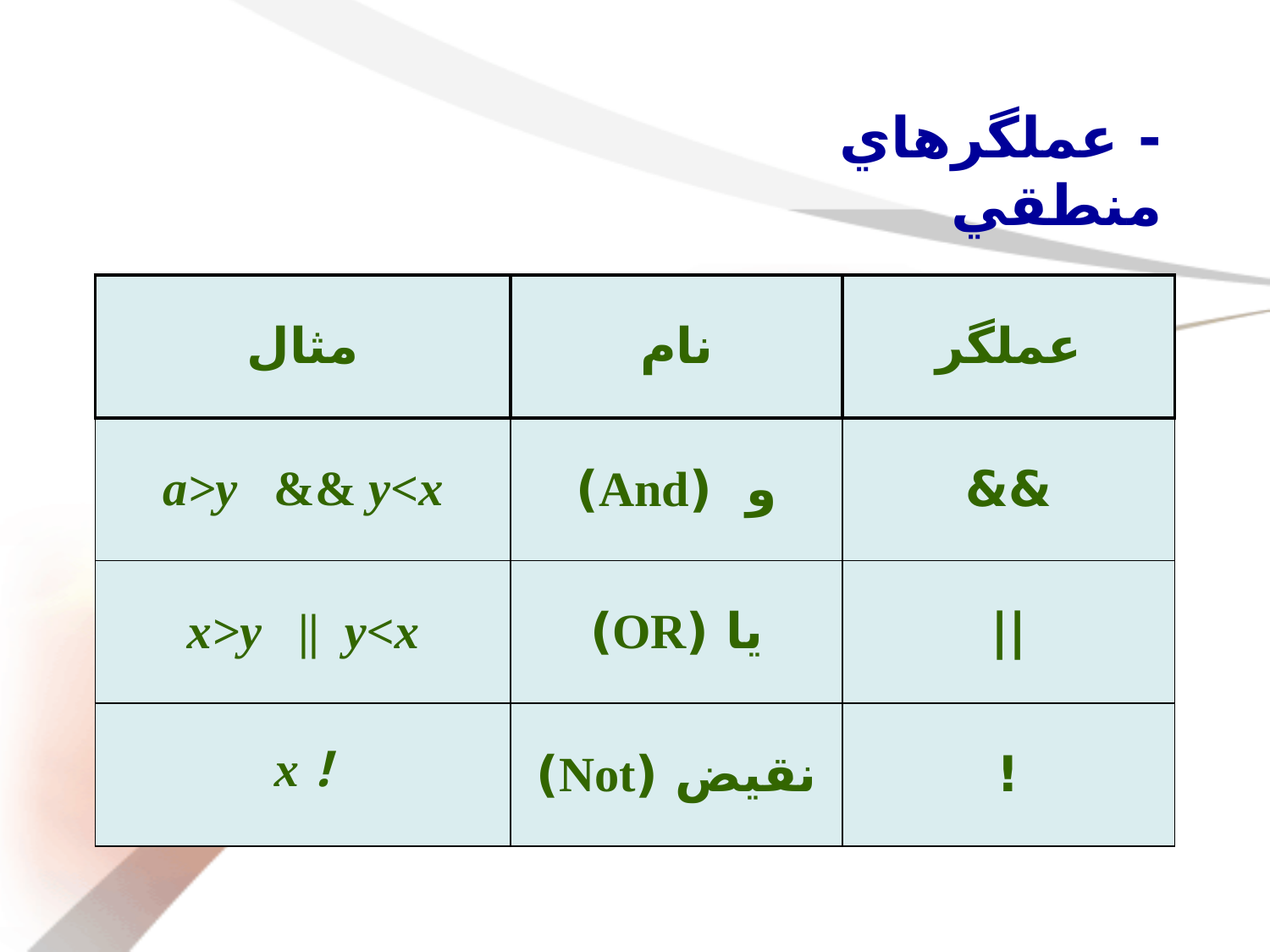

- عملگرهاي منطقي
| مثال | نام | عملگر |
| --- | --- | --- |
| a>y && y<x | و (And) | && |
| x>y || y<x | يا (OR) | || |
| ! x | نقيض (Not) | ! |